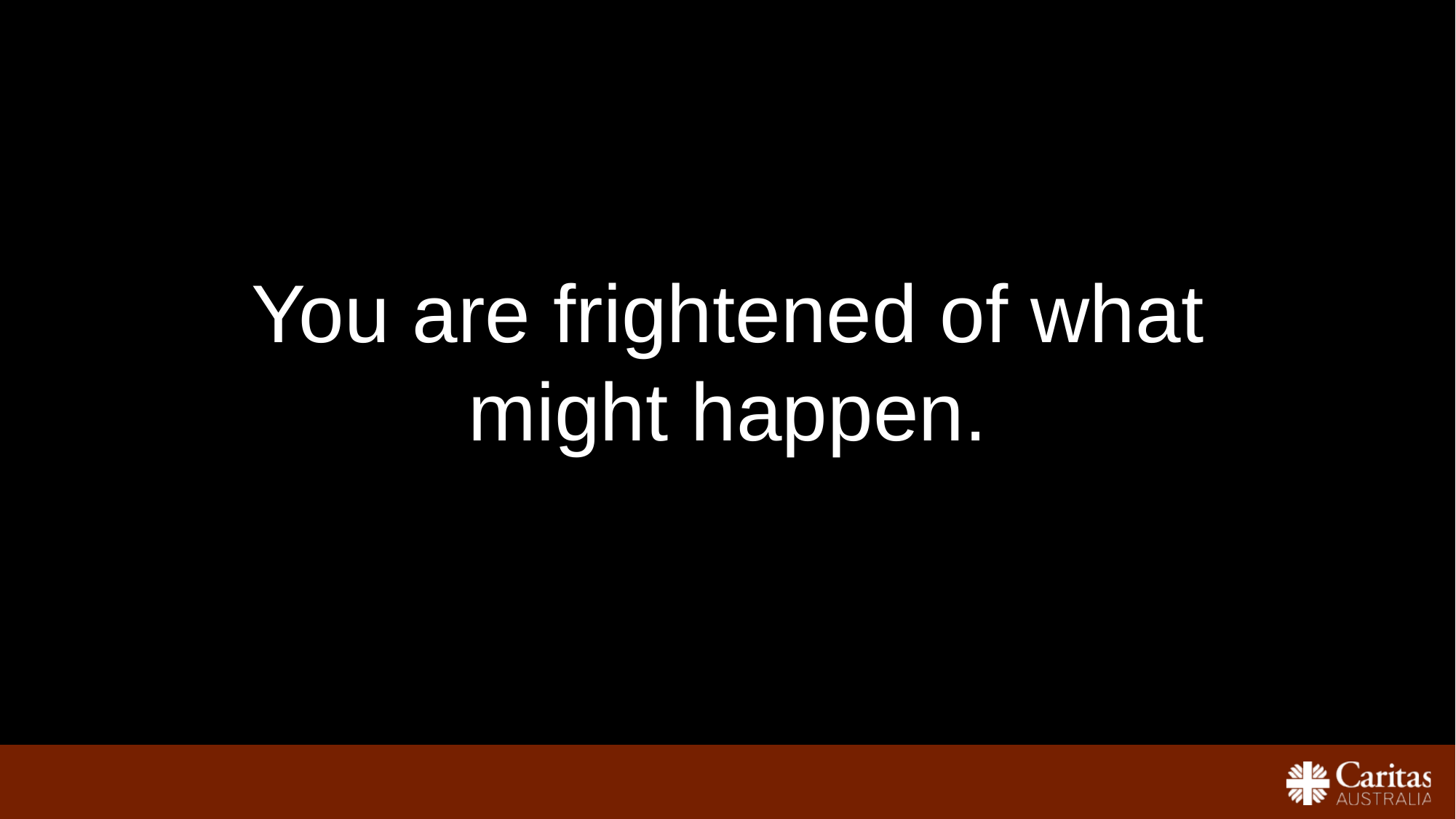

You are frightened of what might happen.